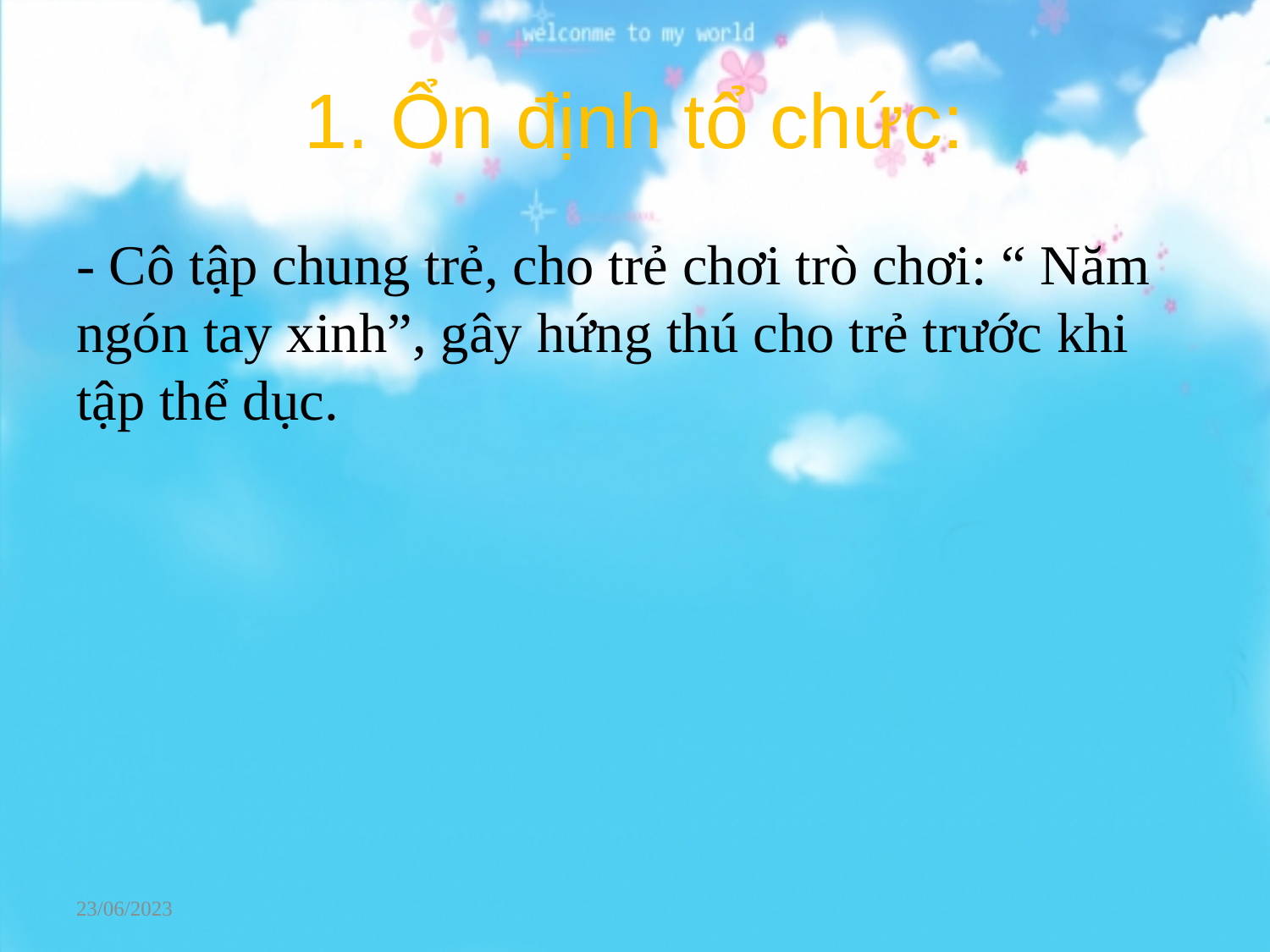

# 1. Ổn định tổ chức:
- Cô tập chung trẻ, cho trẻ chơi trò chơi: “ Năm ngón tay xinh”, gây hứng thú cho trẻ trước khi tập thể dục.
23/06/2023